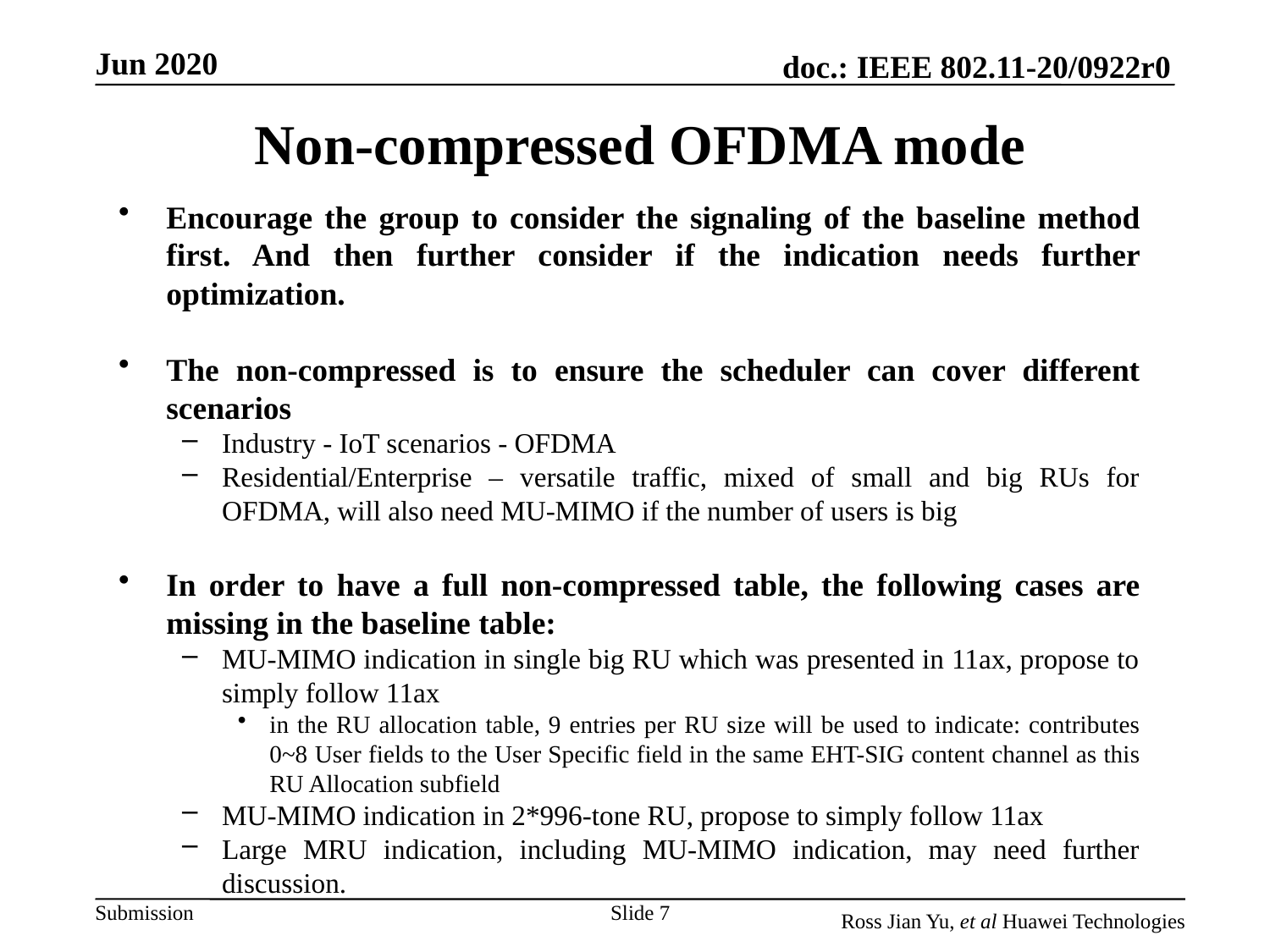

# Non-compressed OFDMA mode
Encourage the group to consider the signaling of the baseline method first. And then further consider if the indication needs further optimization.

The non-compressed is to ensure the scheduler can cover different scenarios
Industry - IoT scenarios - OFDMA
Residential/Enterprise – versatile traffic, mixed of small and big RUs for OFDMA, will also need MU-MIMO if the number of users is big

In order to have a full non-compressed table, the following cases are missing in the baseline table:
MU-MIMO indication in single big RU which was presented in 11ax, propose to simply follow 11ax
in the RU allocation table, 9 entries per RU size will be used to indicate: contributes 0~8 User fields to the User Specific field in the same EHT-SIG content channel as this RU Allocation subfield
MU-MIMO indication in 2*996-tone RU, propose to simply follow 11ax
Large MRU indication, including MU-MIMO indication, may need further discussion.
Slide 7